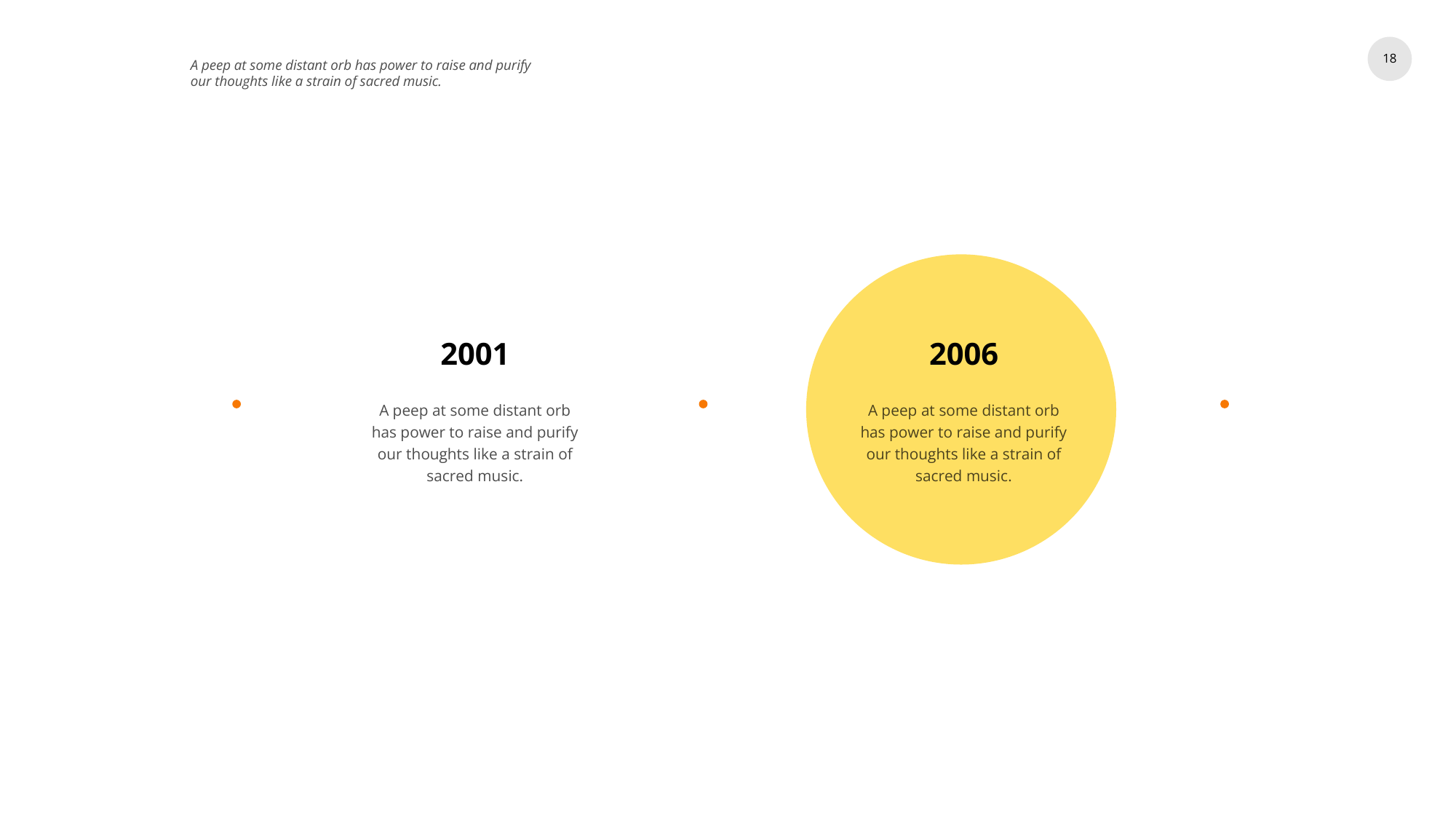

18
A peep at some distant orb has power to raise and purify our thoughts like a strain of sacred music.

2001
2006
A peep at some distant orb has power to raise and purify our thoughts like a strain of sacred music.
A peep at some distant orb has power to raise and purify our thoughts like a strain of sacred music.